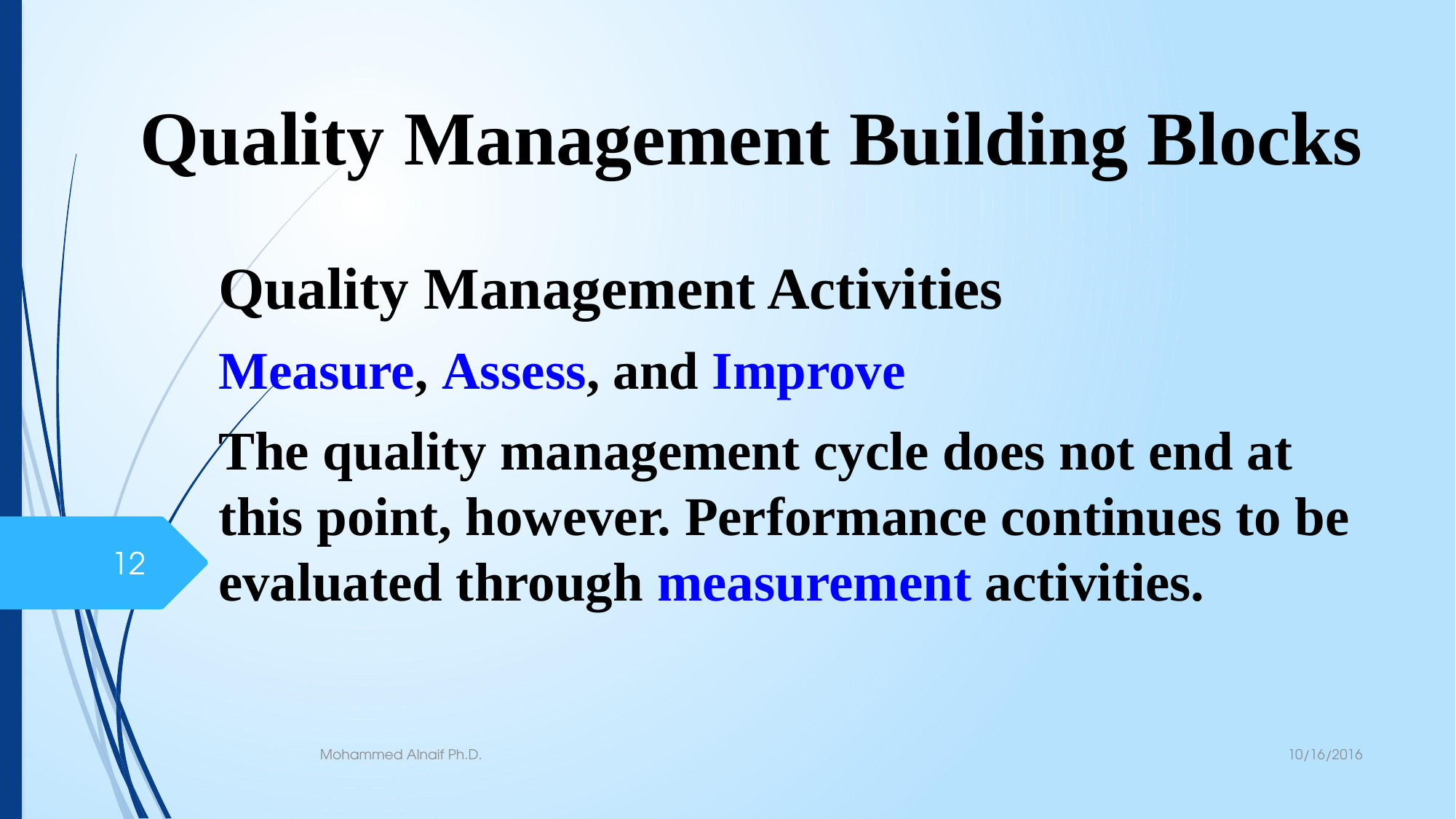

# Quality Management Building Blocks
Quality Management Activities
Measure, Assess, and Improve
The quality management cycle does not end at this point, however. Performance continues to be evaluated through measurement activities.

12
10/16/2016
Mohammed Alnaif Ph.D.